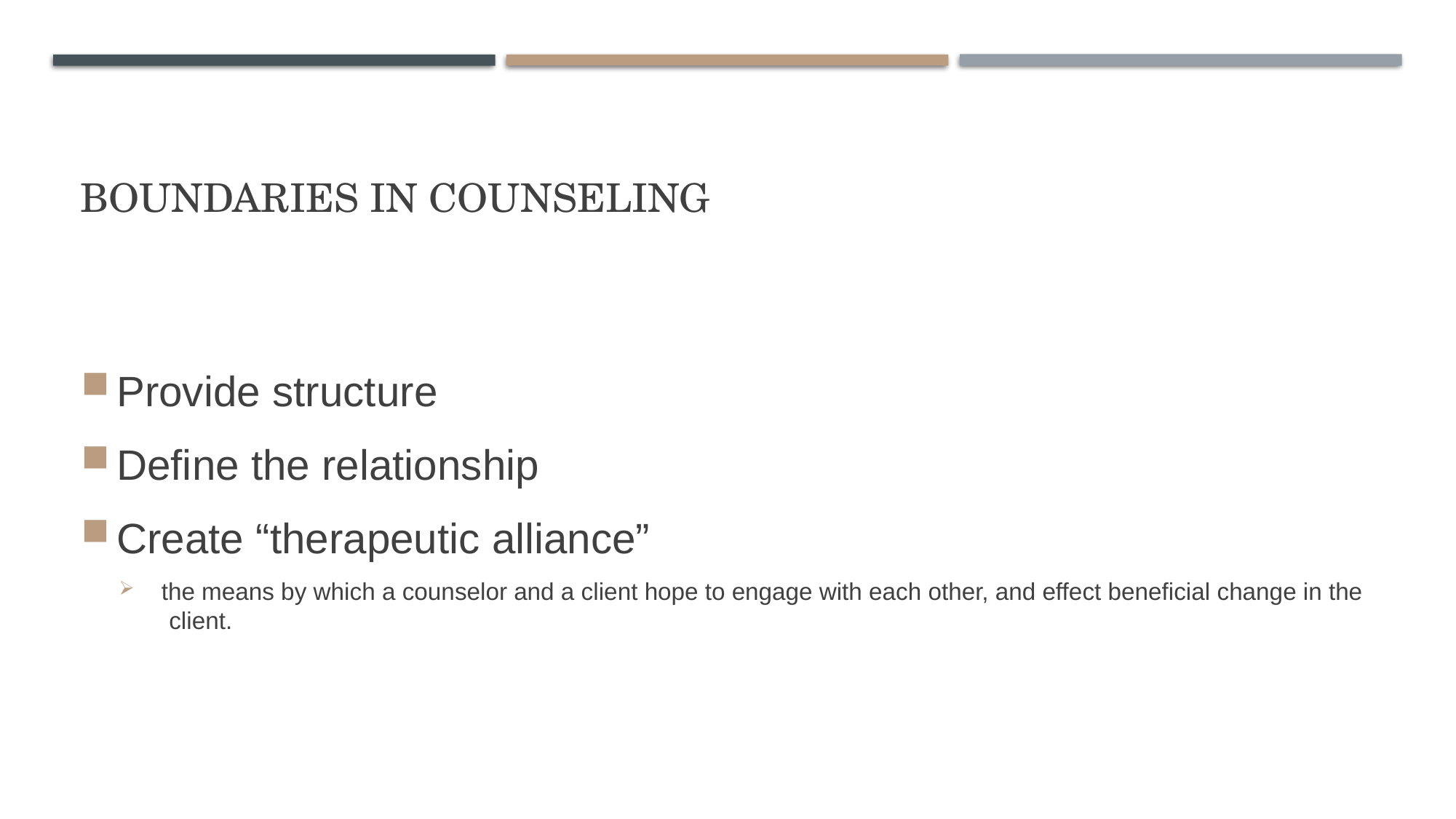

# Boundaries in counseling
Provide structure
Define the relationship
Create “therapeutic alliance”
 the means by which a counselor and a client hope to engage with each other, and effect beneficial change in the    client.